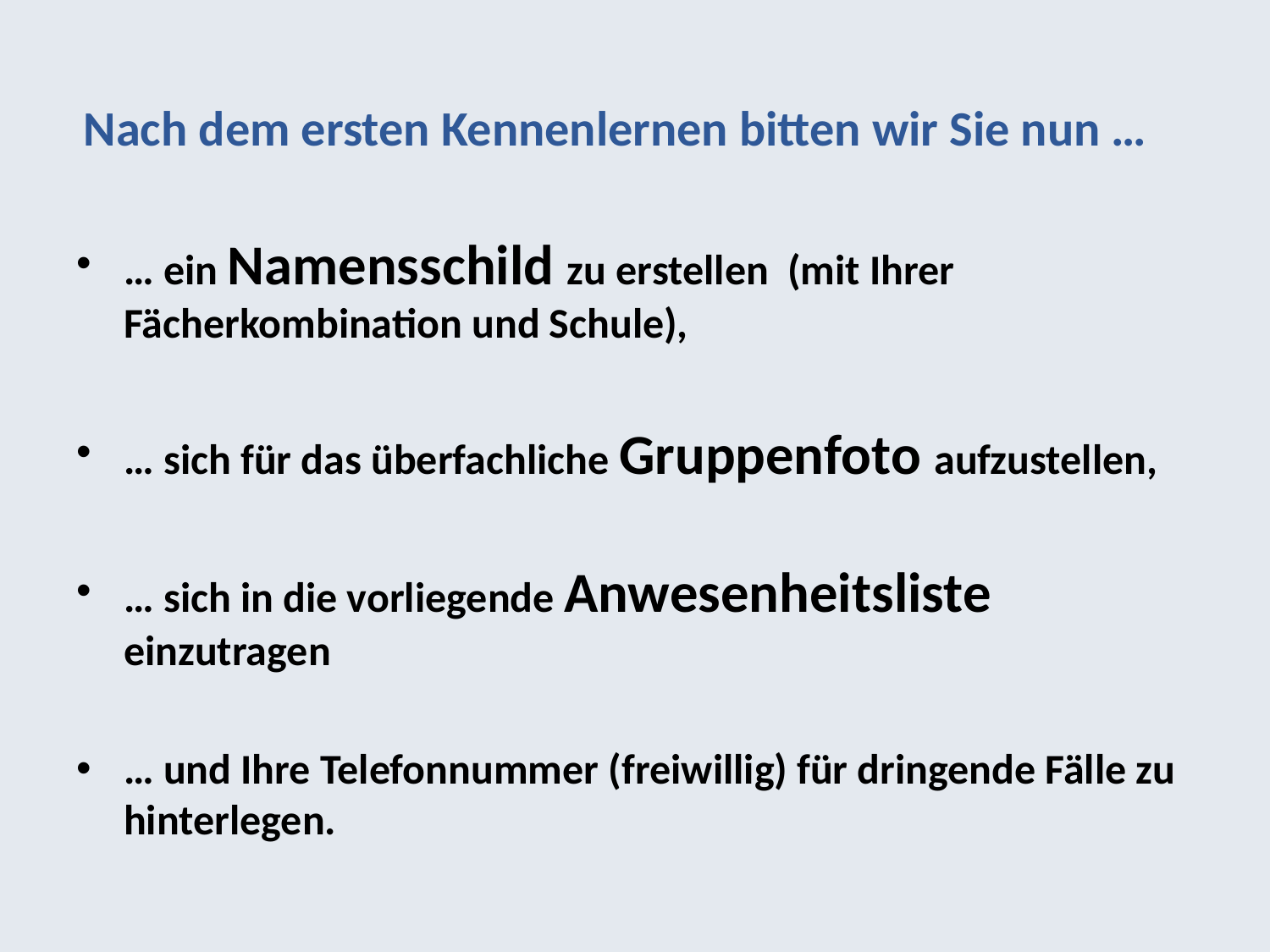

# Nach dem ersten Kennenlernen bitten wir Sie nun …
… ein Namensschild zu erstellen  (mit Ihrer Fächerkombination und Schule),

… sich für das überfachliche Gruppenfoto aufzustellen,

… sich in die vorliegende Anwesenheitsliste einzutragen

… und Ihre Telefonnummer (freiwillig) für dringende Fälle zu hinterlegen.